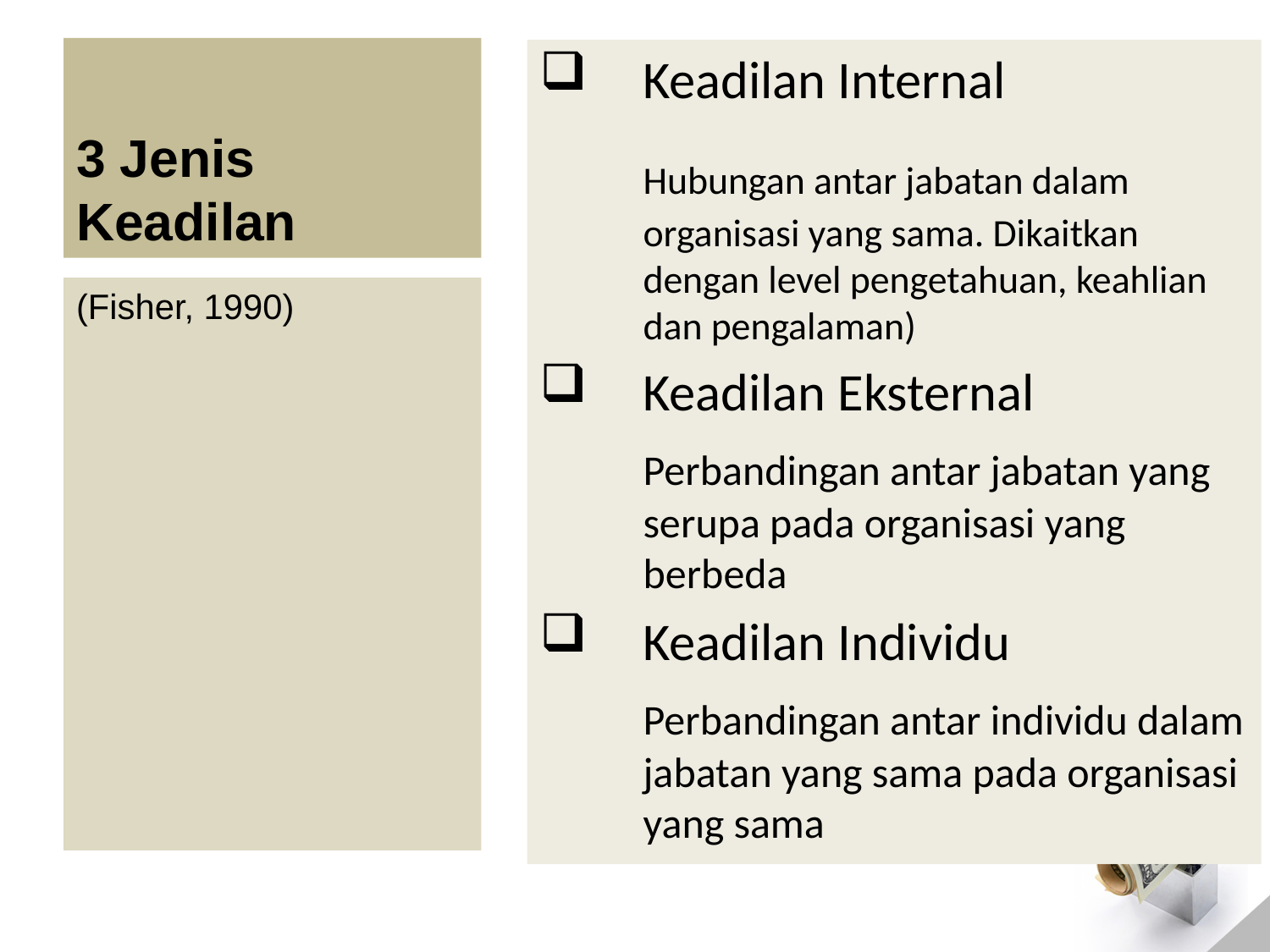

# 3 Jenis Keadilan
Keadilan Internal
	Hubungan antar jabatan dalam organisasi yang sama. Dikaitkan dengan level pengetahuan, keahlian dan pengalaman)
Keadilan Eksternal
	Perbandingan antar jabatan yang   serupa pada organisasi yang           berbeda
Keadilan Individu
	Perbandingan antar individu dalam jabatan yang sama pada organisasi yang sama
(Fisher, 1990)